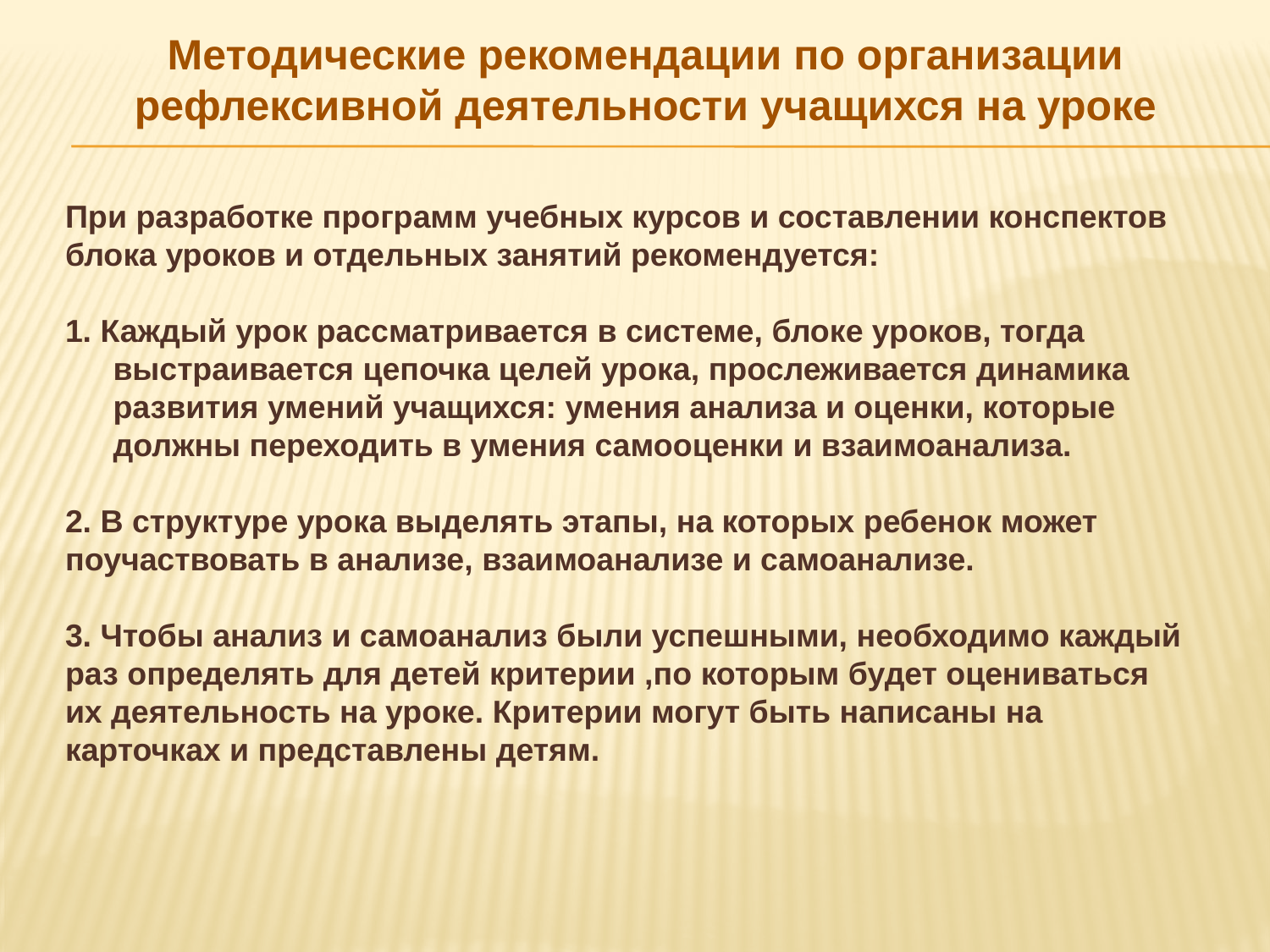

Методические рекомендации по организации рефлексивной деятельности учащихся на уроке
При разработке программ учебных курсов и составлении конспектов блока уроков и отдельных занятий рекомендуется:

1. Каждый урок рассматривается в системе, блоке уроков, тогда выстраивается цепочка целей урока, прослеживается динамика развития умений учащихся: умения анализа и оценки, которые должны переходить в умения самооценки и взаимоанализа.

2. В структуре урока выделять этапы, на которых ребенок может поучаствовать в анализе, взаимоанализе и самоанализе.

3. Чтобы анализ и самоанализ были успешными, необходимо каждый раз определять для детей критерии ,по которым будет оцениваться их деятельность на уроке. Критерии могут быть написаны на  карточках и представлены детям.